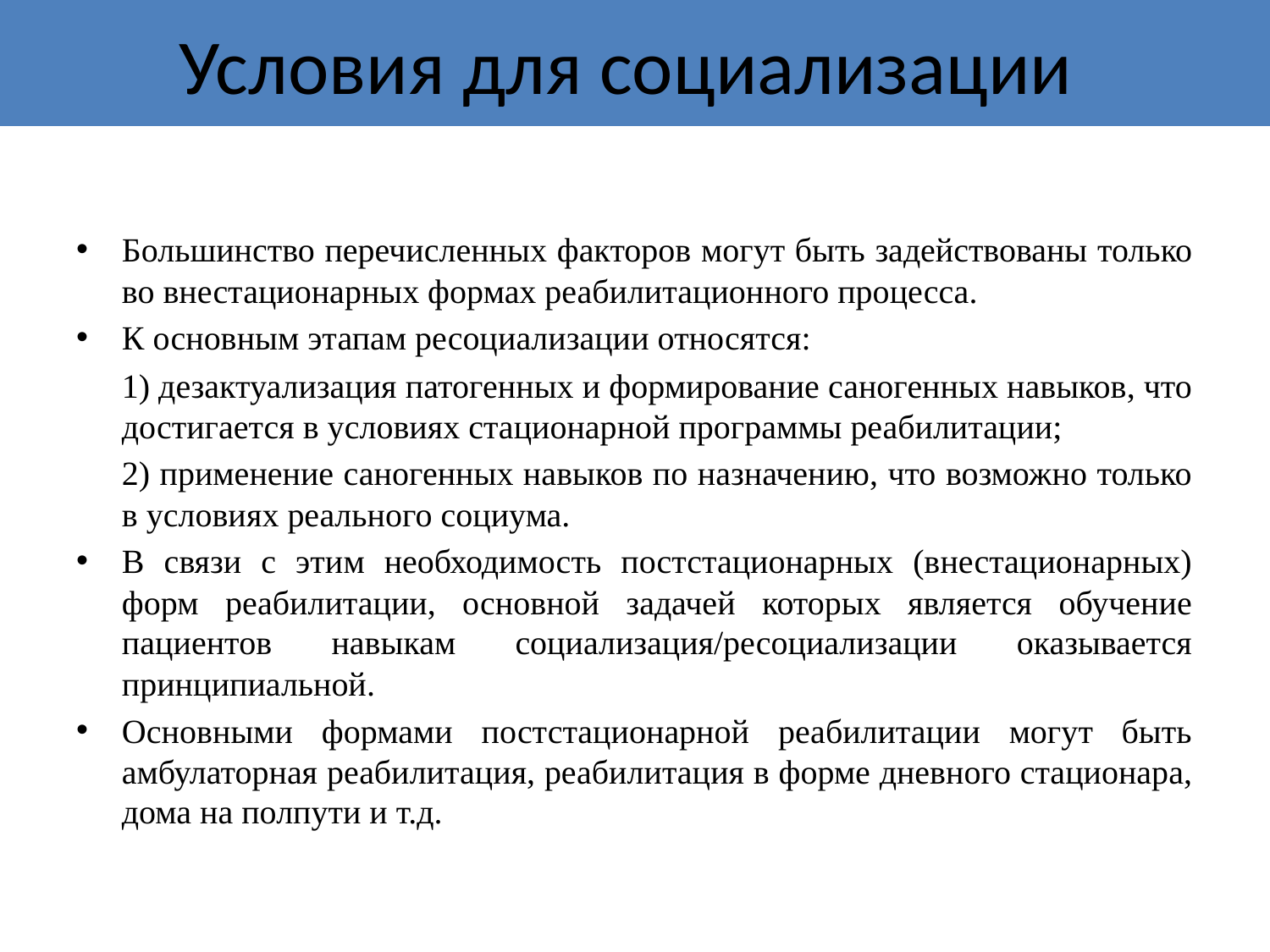

# Условия для социализации
Большинство перечисленных факторов могут быть задействованы только во внестационарных формах реабилитационного процесса.
К основным этапам ресоциализации относятся:
		1) дезактуализация патогенных и формирование саногенных навыков, что достигается в условиях стационарной программы реабилитации;
		2) применение саногенных навыков по назначению, что возможно только в условиях реального социума.
В связи с этим необходимость постстационарных (внестационарных) форм реабилитации, основной задачей которых является обучение пациентов навыкам социализация/ресоциализации оказывается принципиальной.
Основными формами постстационарной реабилитации могут быть амбулаторная реабилитация, реабилитация в форме дневного стационара, дома на полпути и т.д.